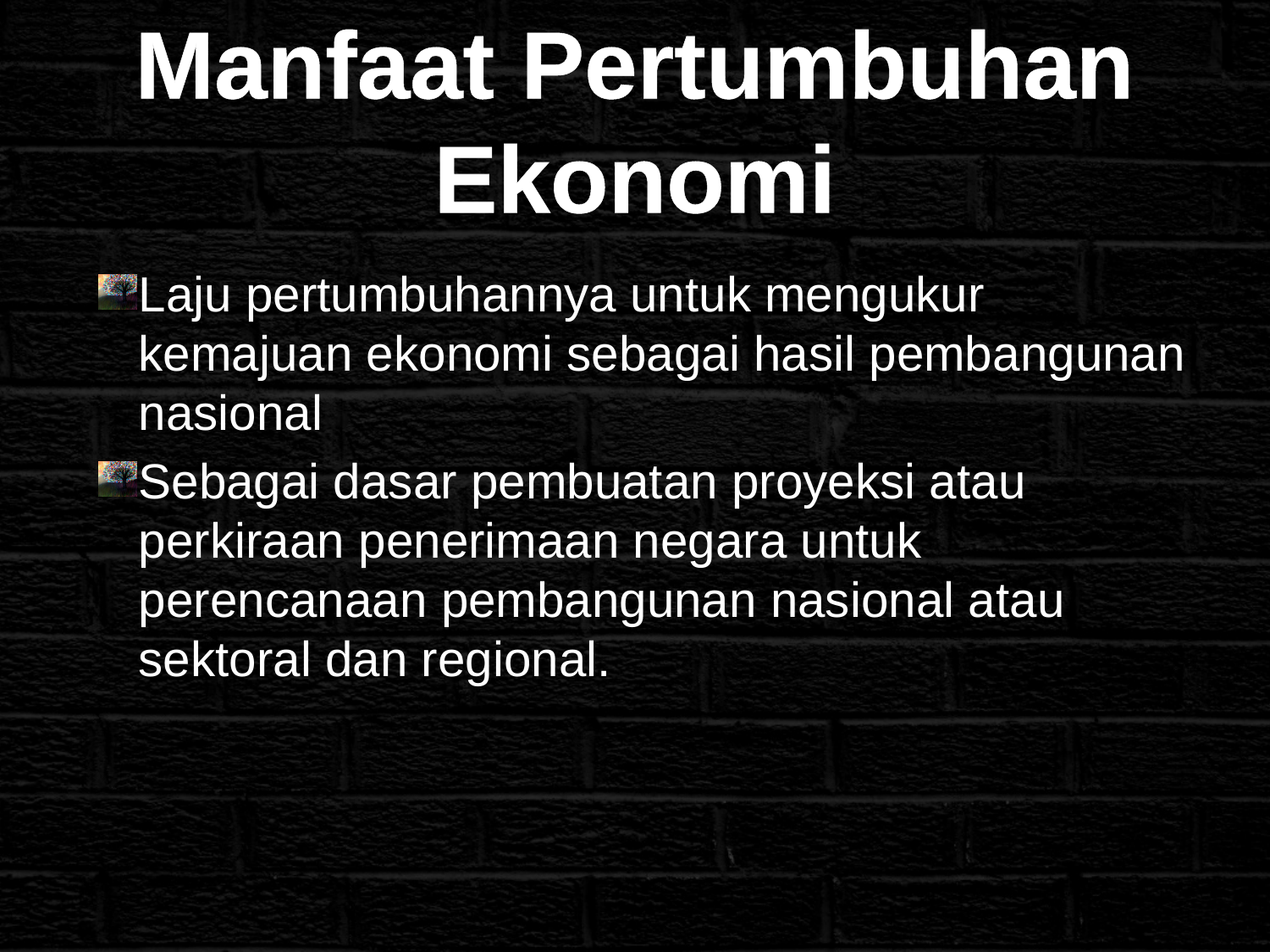

# Manfaat Pertumbuhan Ekonomi
Laju pertumbuhannya untuk mengukur kemajuan ekonomi sebagai hasil pembangunan nasional
Sebagai dasar pembuatan proyeksi atau perkiraan penerimaan negara untuk perencanaan pembangunan nasional atau sektoral dan regional.